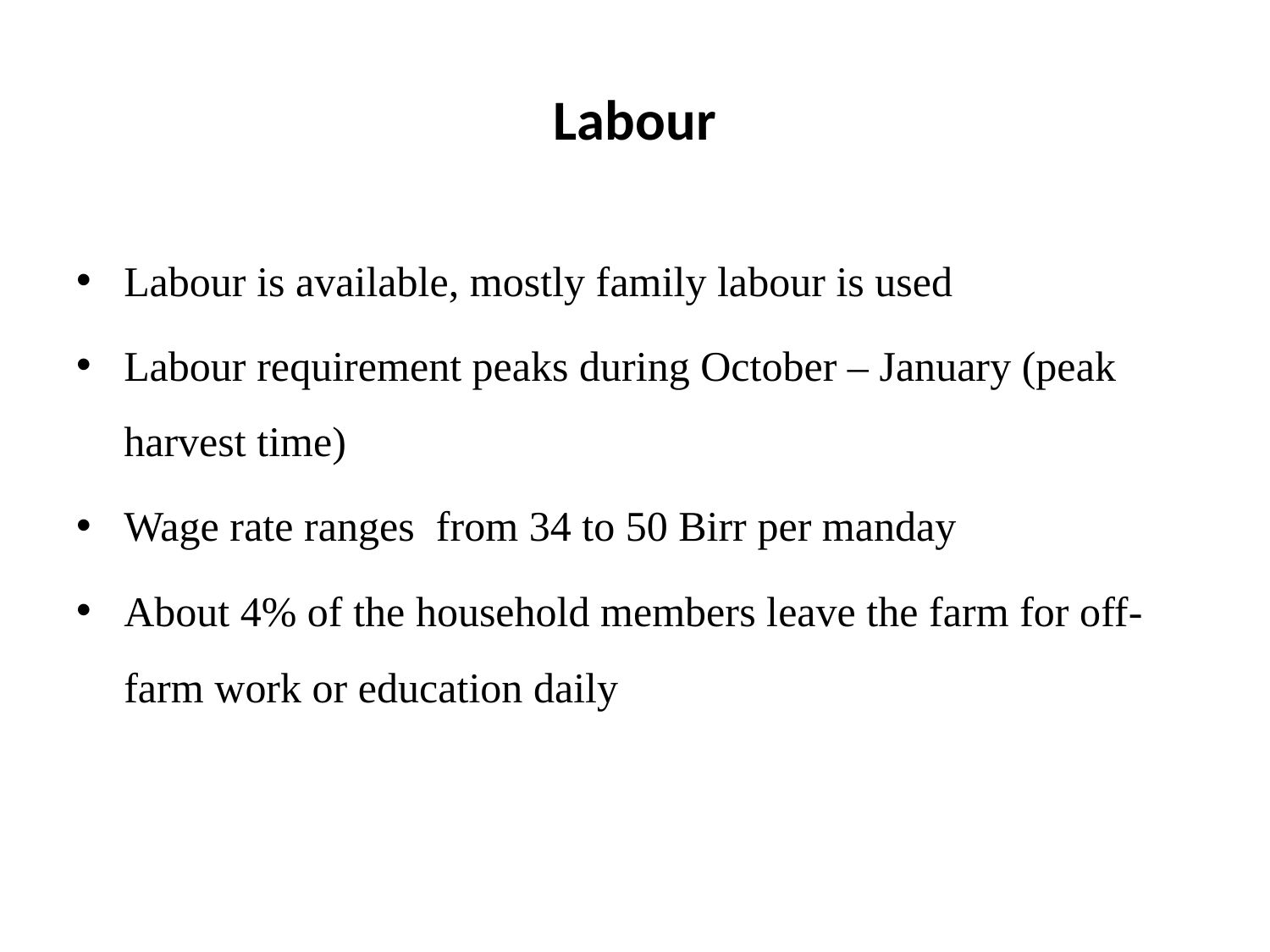

# Labour
Labour is available, mostly family labour is used
Labour requirement peaks during October – January (peak harvest time)
Wage rate ranges  from 34 to 50 Birr per manday
About 4% of the household members leave the farm for off-farm work or education daily